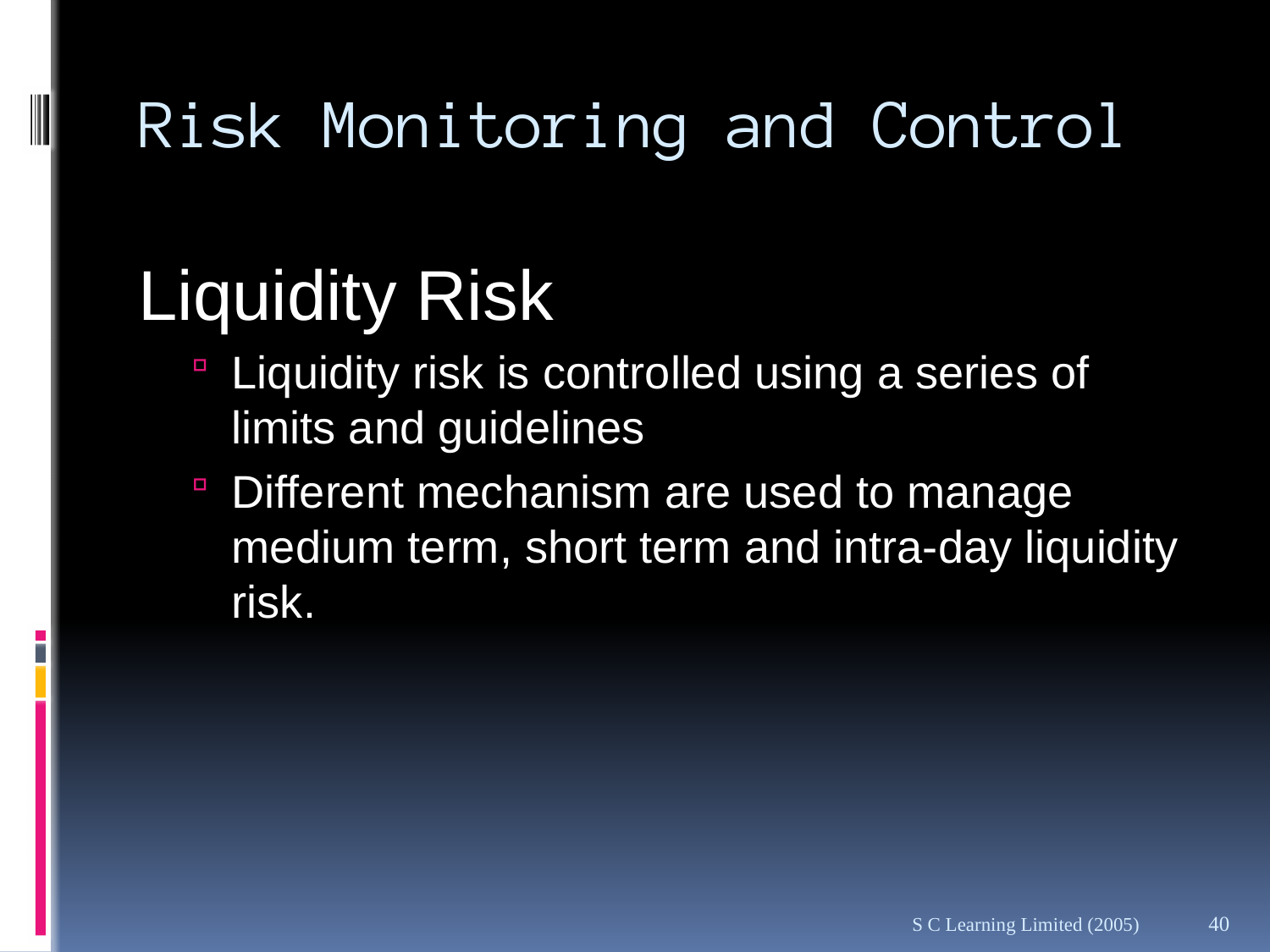

# Risk Monitoring and Control
Liquidity Risk
Liquidity risk is controlled using a series of limits and guidelines
Different mechanism are used to manage medium term, short term and intra-day liquidity risk.
S C Learning Limited (2005)
40